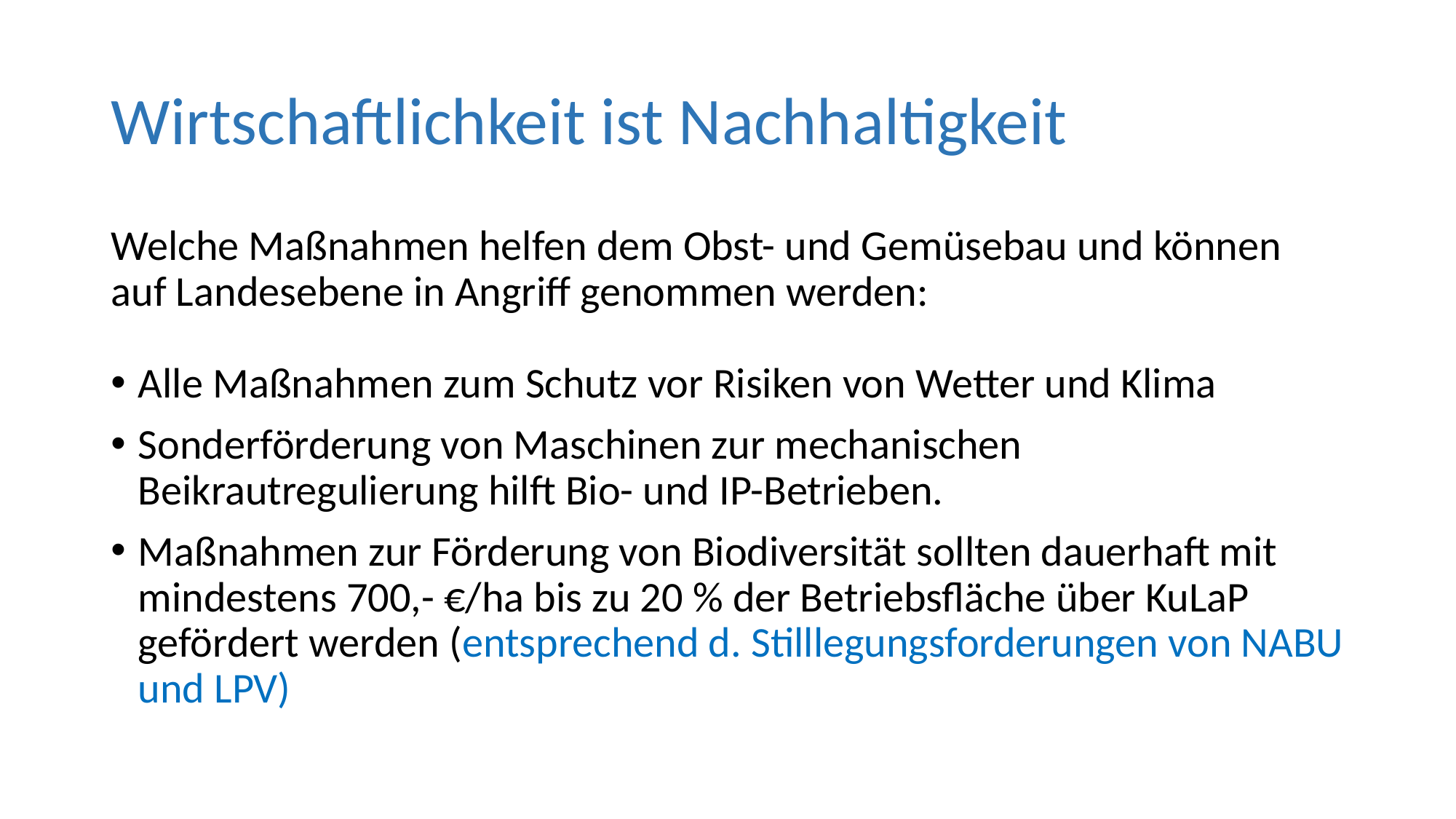

# Wirtschaftlichkeit ist Nachhaltigkeit
Welche Maßnahmen helfen dem Obst- und Gemüsebau und können auf Landesebene in Angriff genommen werden:

Alle Maßnahmen zum Schutz vor Risiken von Wetter und Klima
Sonderförderung von Maschinen zur mechanischen Beikrautregulierung hilft Bio- und IP-Betrieben.
Maßnahmen zur Förderung von Biodiversität sollten dauerhaft mit mindestens 700,- €/ha bis zu 20 % der Betriebsfläche über KuLaP gefördert werden (entsprechend d. Stilllegungsforderungen von NABU und LPV)